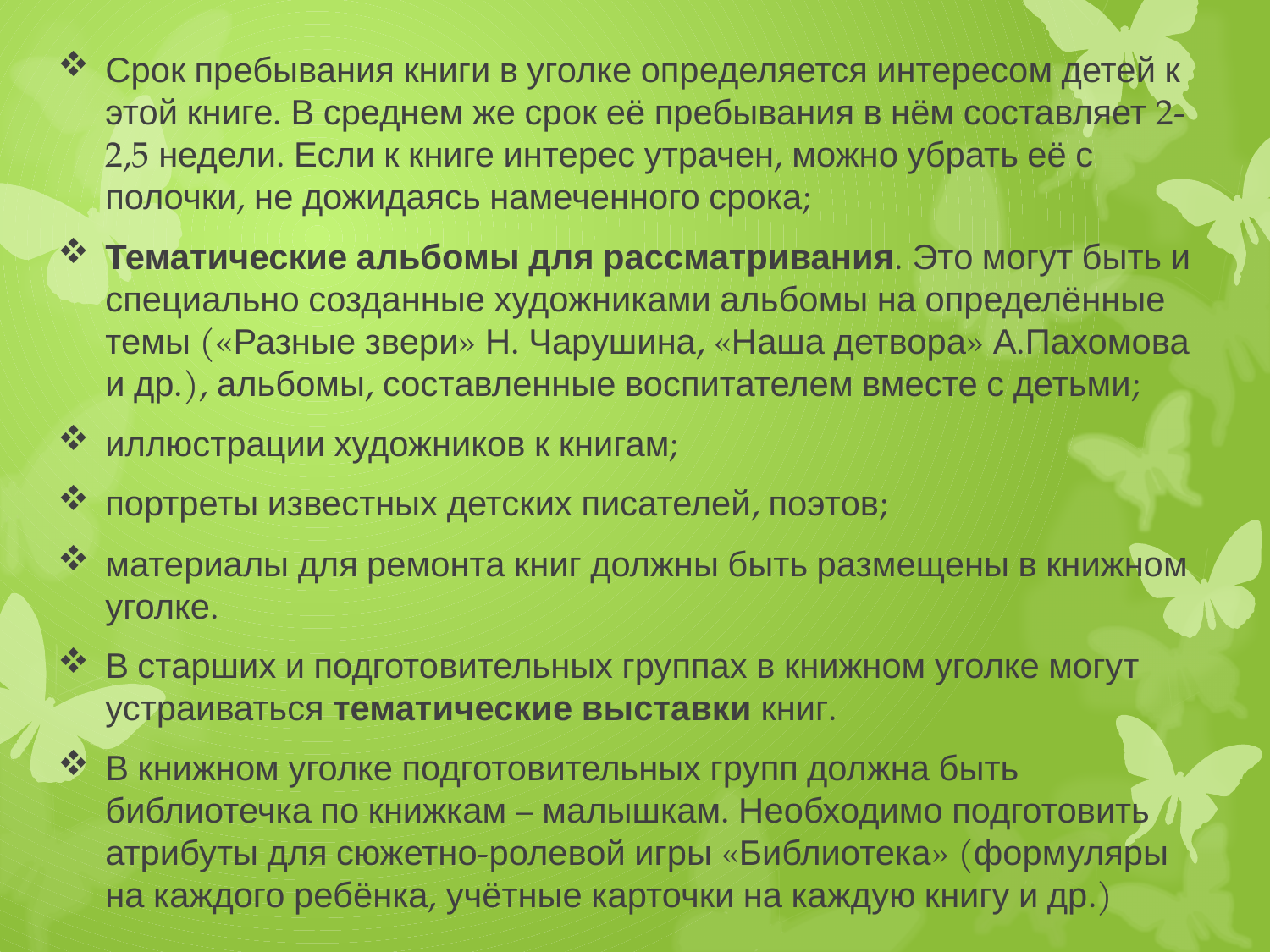

Срок пребывания книги в уголке определяется интересом детей к этой книге. В среднем же срок её пребывания в нём составляет 2-2,5 недели. Если к книге интерес утрачен, можно убрать её с полочки, не дожидаясь намеченного срока;
Тематические альбомы для рассматривания. Это могут быть и специально созданные художниками альбомы на определённые темы («Разные звери» Н. Чарушина, «Наша детвора» А.Пахомова и др.), альбомы, составленные воспитателем вместе с детьми;
иллюстрации художников к книгам;
портреты известных детских писателей, поэтов;
материалы для ремонта книг должны быть размещены в книжном уголке.
В старших и подготовительных группах в книжном уголке могут устраиваться тематические выставки книг.
В книжном уголке подготовительных групп должна быть библиотечка по книжкам – малышкам. Необходимо подготовить атрибуты для сюжетно-ролевой игры «Библиотека» (формуляры на каждого ребёнка, учётные карточки на каждую книгу и др.)